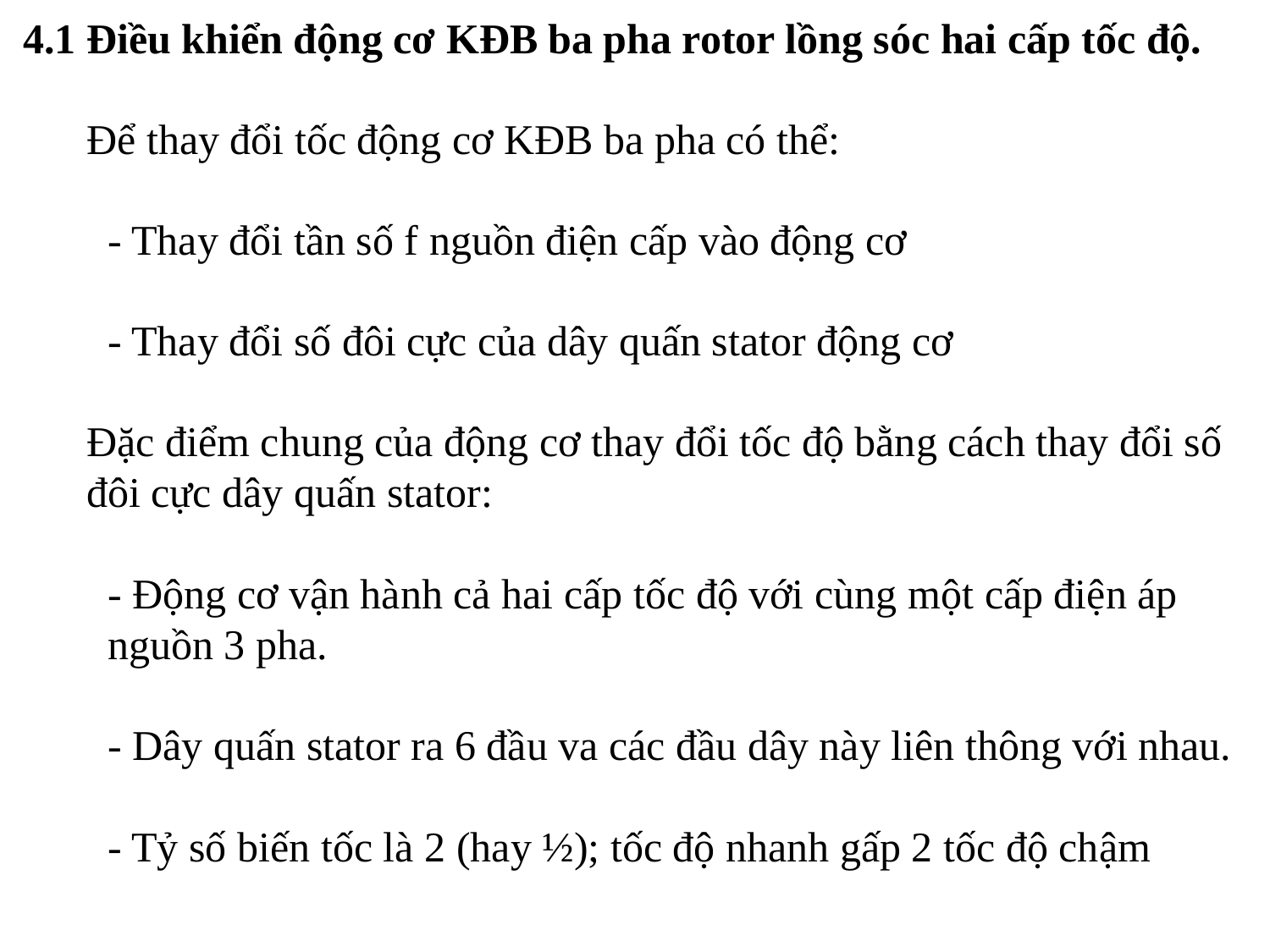

4.1 Điều khiển động cơ KĐB ba pha rotor lồng sóc hai cấp tốc độ.
Để thay đổi tốc động cơ KĐB ba pha có thể:
- Thay đổi tần số f nguồn điện cấp vào động cơ
- Thay đổi số đôi cực của dây quấn stator động cơ
Đặc điểm chung của động cơ thay đổi tốc độ bằng cách thay đổi số đôi cực dây quấn stator:
- Động cơ vận hành cả hai cấp tốc độ với cùng một cấp điện áp nguồn 3 pha.
- Dây quấn stator ra 6 đầu va các đầu dây này liên thông với nhau.
- Tỷ số biến tốc là 2 (hay ½); tốc độ nhanh gấp 2 tốc độ chậm